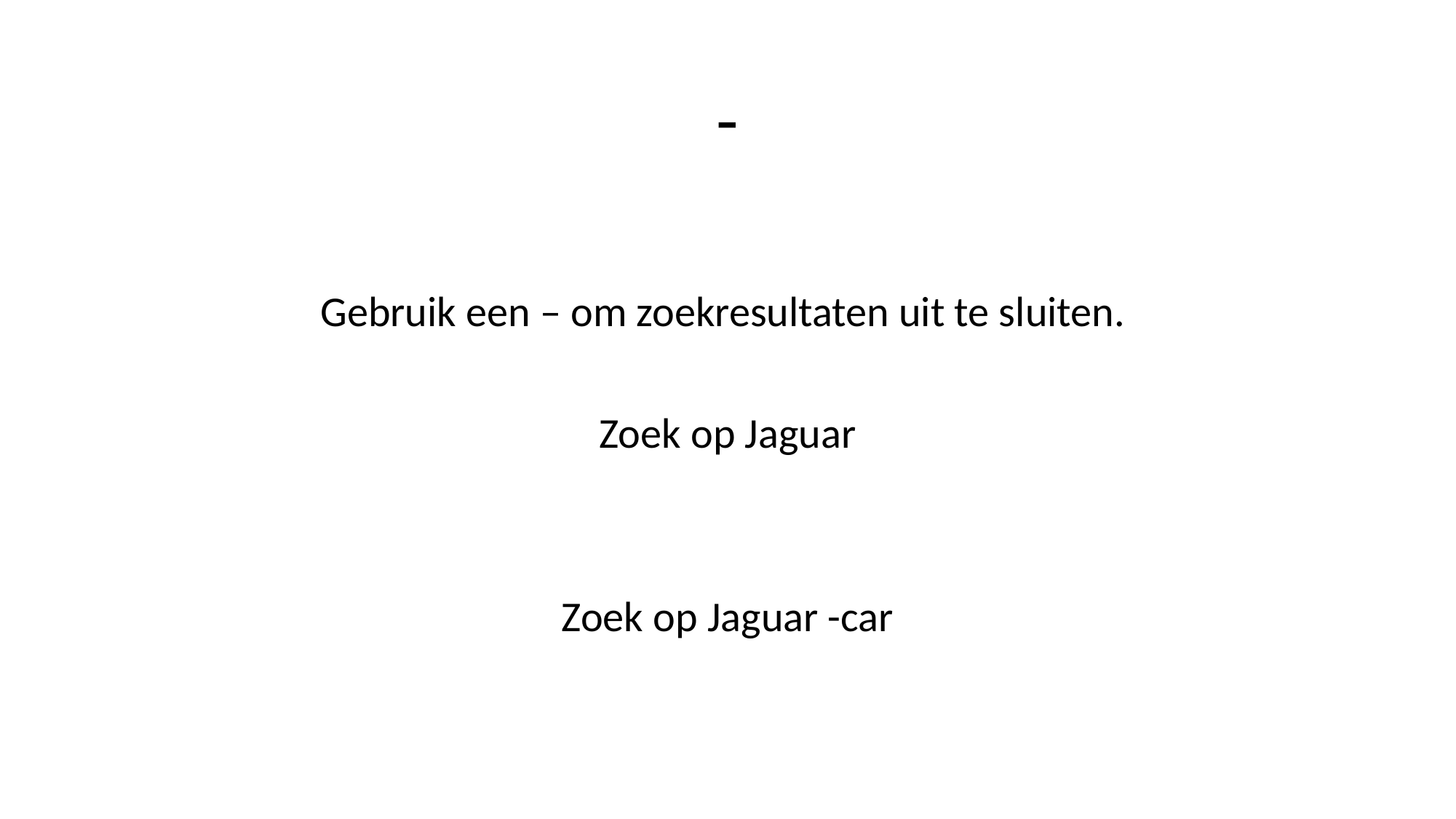

# -

Gebruik een – om zoekresultaten uit te sluiten.

Zoek op Jaguar

Zoek op Jaguar -car